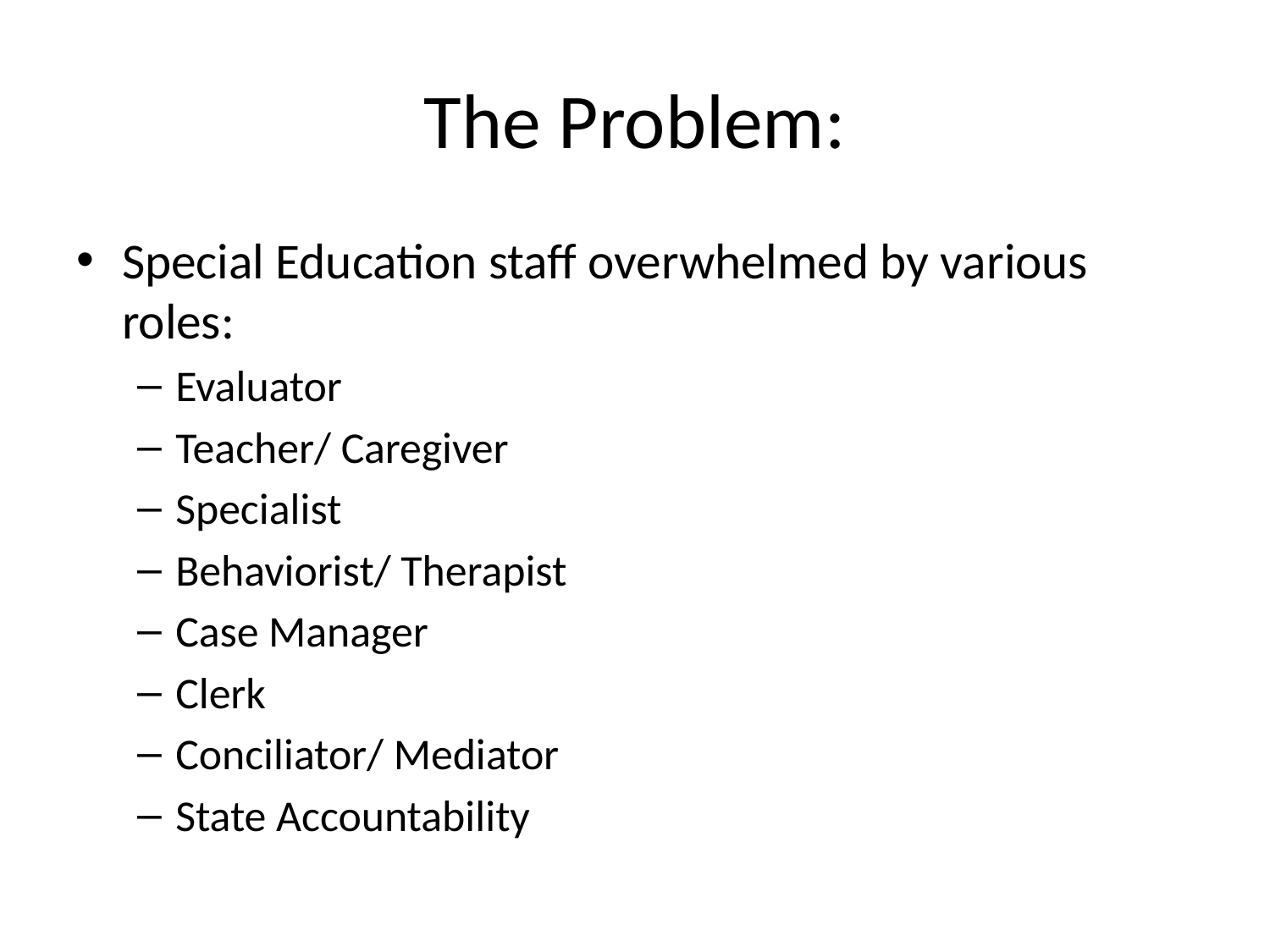

# The Problem:
Special Education staff overwhelmed by various roles:
Evaluator
Teacher/ Caregiver
Specialist
Behaviorist/ Therapist
Case Manager
Clerk
Conciliator/ Mediator
State Accountability